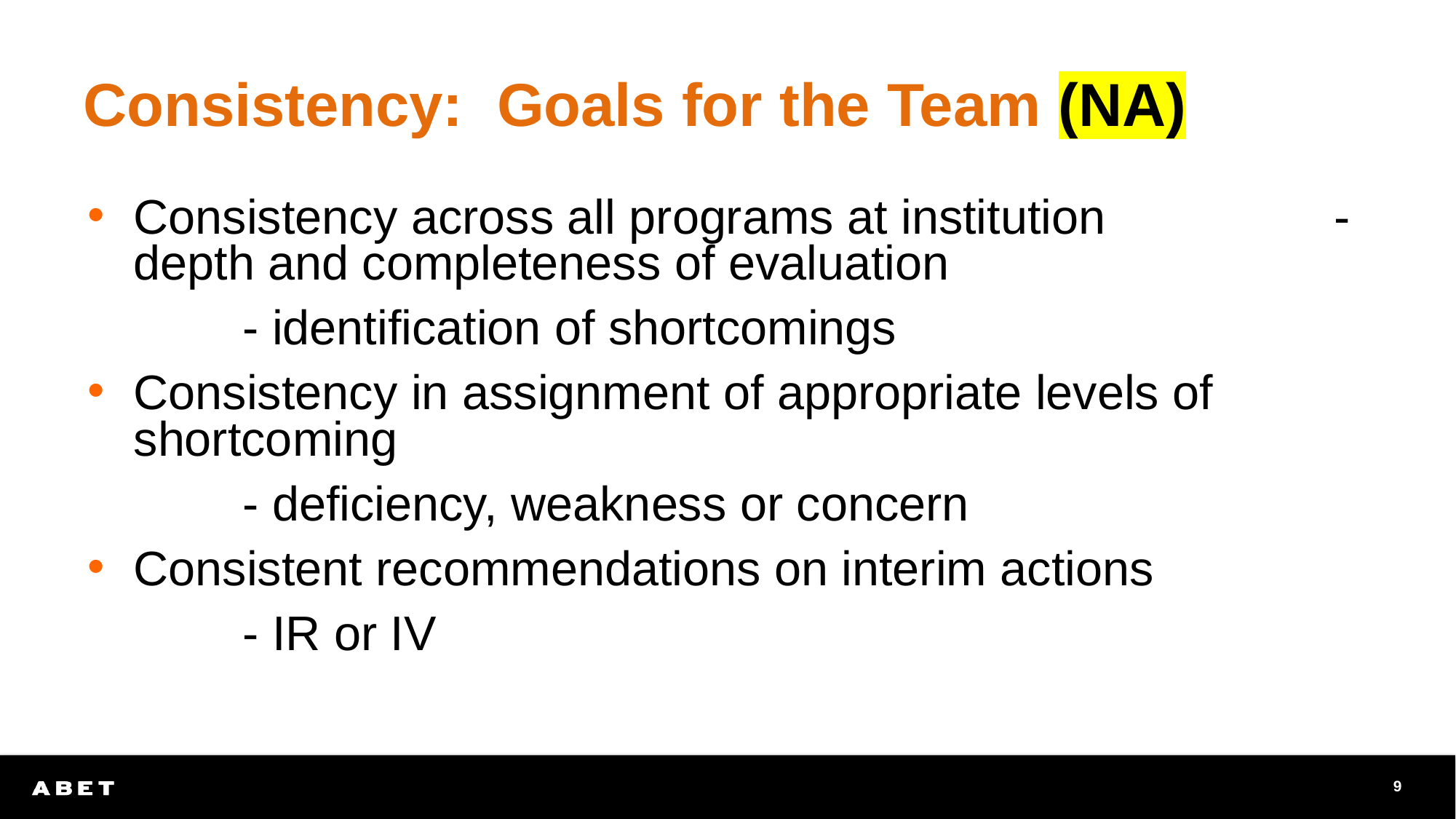

# Consistency:  Goals for the Team (NA)
Consistency across all programs at institution 		- depth and completeness of evaluation
		- identification of shortcomings
Consistency in assignment of appropriate levels of shortcoming
		- deficiency, weakness or concern
Consistent recommendations on interim actions
		- IR or IV